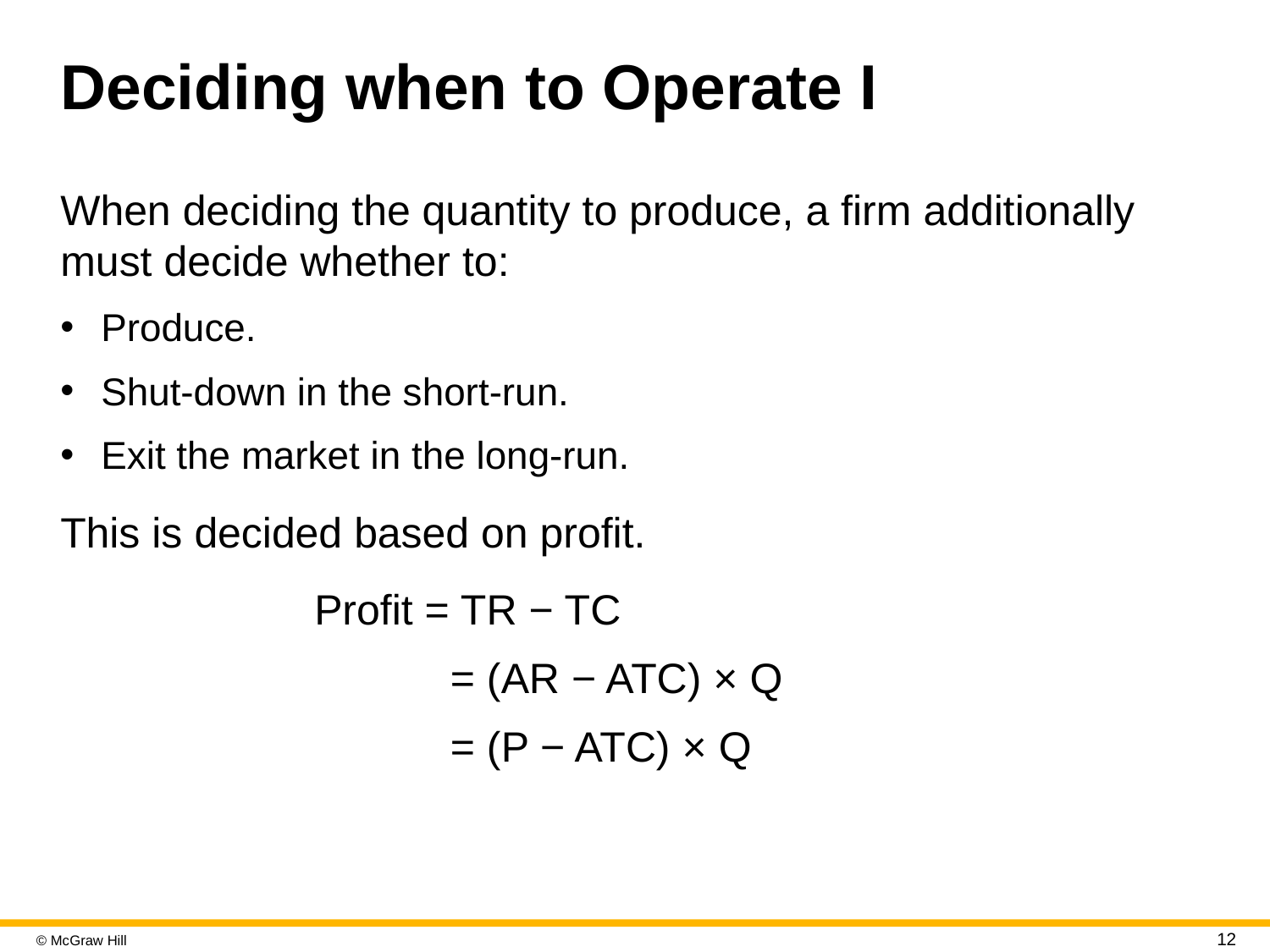

# Deciding when to Operate I
When deciding the quantity to produce, a firm additionally must decide whether to:
Produce.
Shut-down in the short-run.
Exit the market in the long-run.
This is decided based on profit.
Profit = TR − TC
= (AR − ATC) × Q
= (P − ATC) × Q